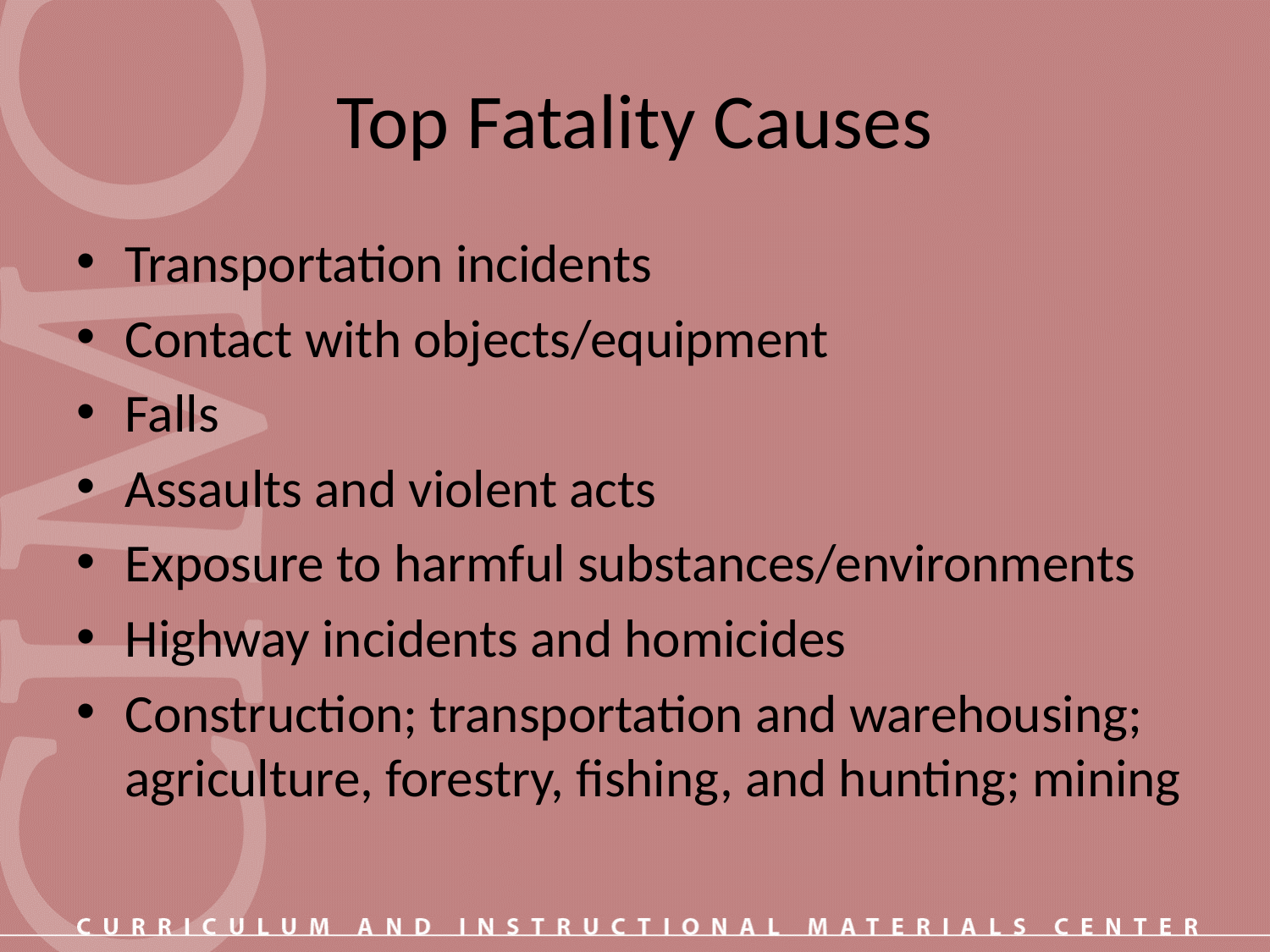

# Top Fatality Causes
Transportation incidents
Contact with objects/equipment
Falls
Assaults and violent acts
Exposure to harmful substances/environments
Highway incidents and homicides
Construction; transportation and warehousing; agriculture, forestry, fishing, and hunting; mining